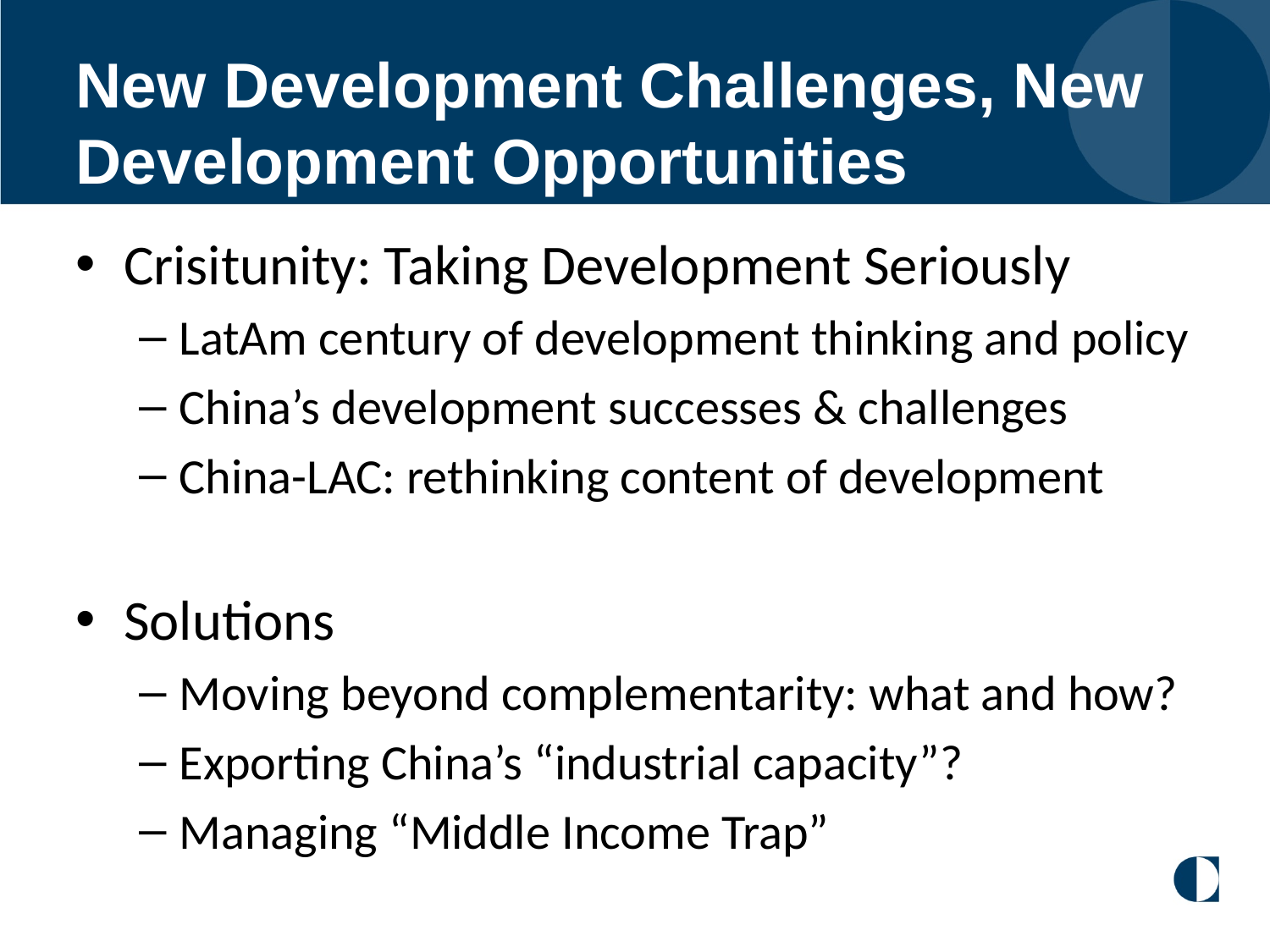

# New Development Challenges, New Development Opportunities
Crisitunity: Taking Development Seriously
LatAm century of development thinking and policy
China’s development successes & challenges
China-LAC: rethinking content of development

Solutions
Moving beyond complementarity: what and how?
Exporting China’s “industrial capacity”?
Managing “Middle Income Trap”